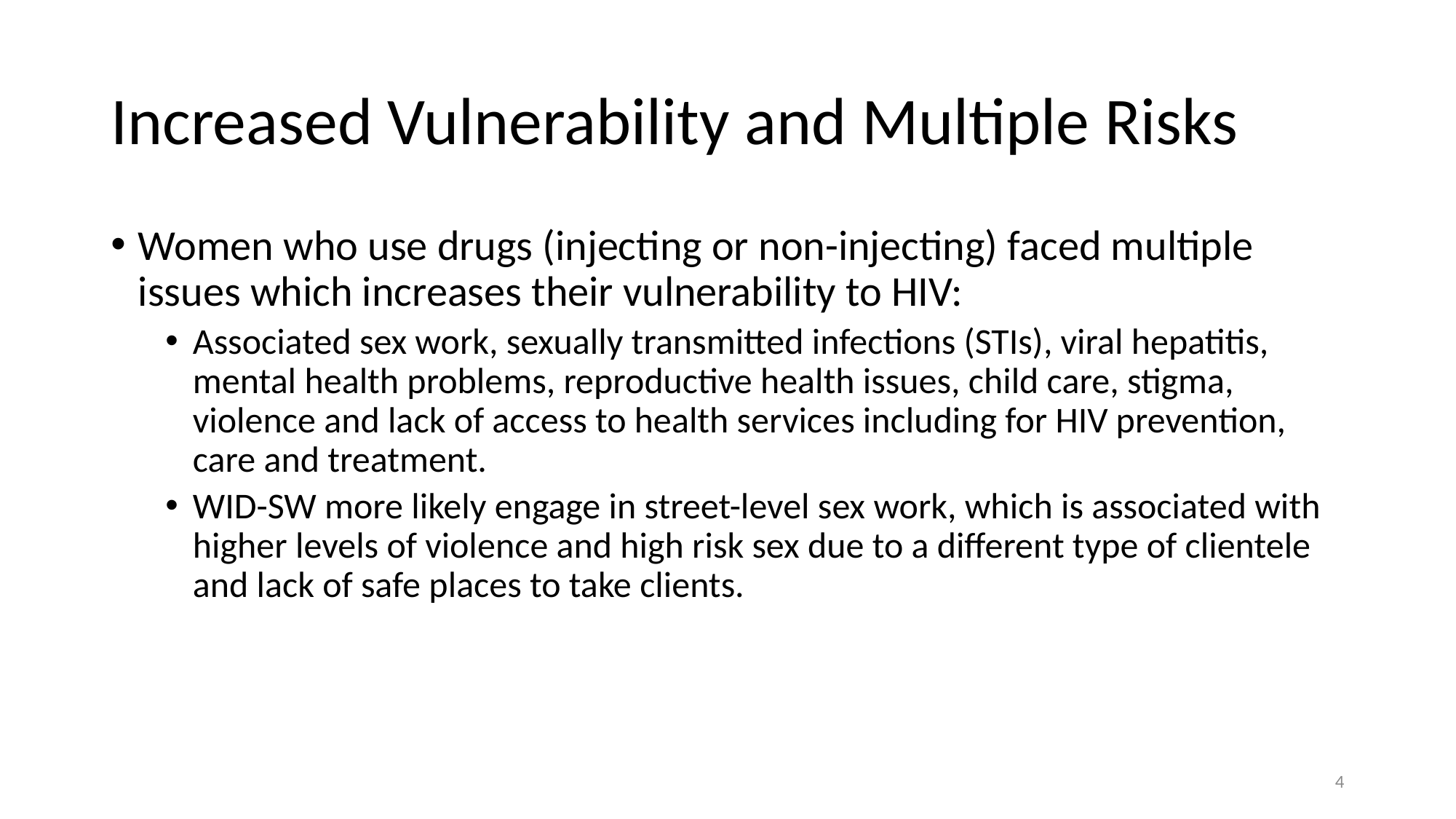

# Increased Vulnerability and Multiple Risks
Women who use drugs (injecting or non-injecting) faced multiple issues which increases their vulnerability to HIV:
Associated sex work, sexually transmitted infections (STIs), viral hepatitis, mental health problems, reproductive health issues, child care, stigma, violence and lack of access to health services including for HIV prevention, care and treatment.
WID-SW more likely engage in street-level sex work, which is associated with higher levels of violence and high risk sex due to a different type of clientele and lack of safe places to take clients.

4